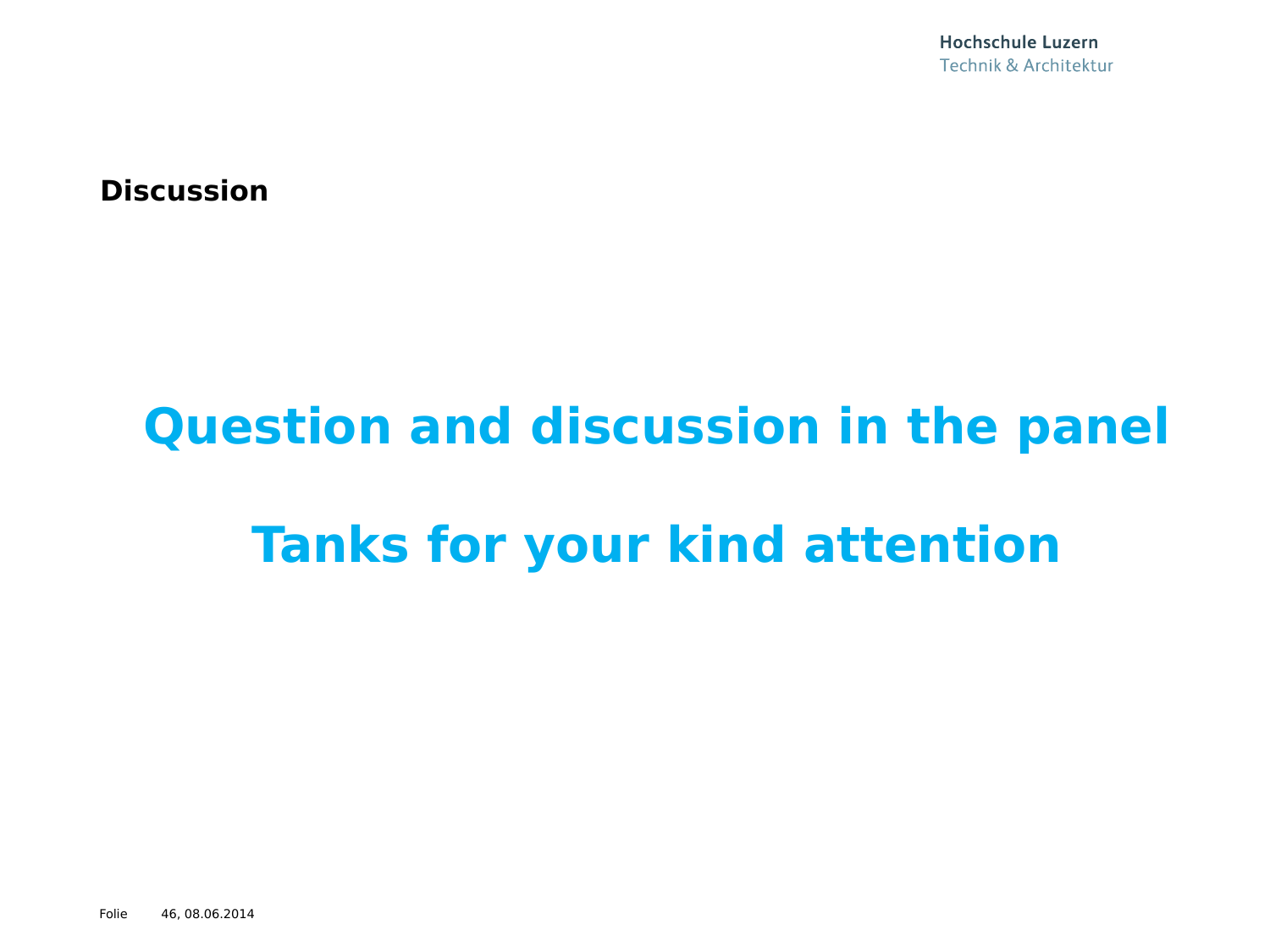

# Discussion

Question and discussion in the panel

Tanks for your kind attention
46, 08.06.2014